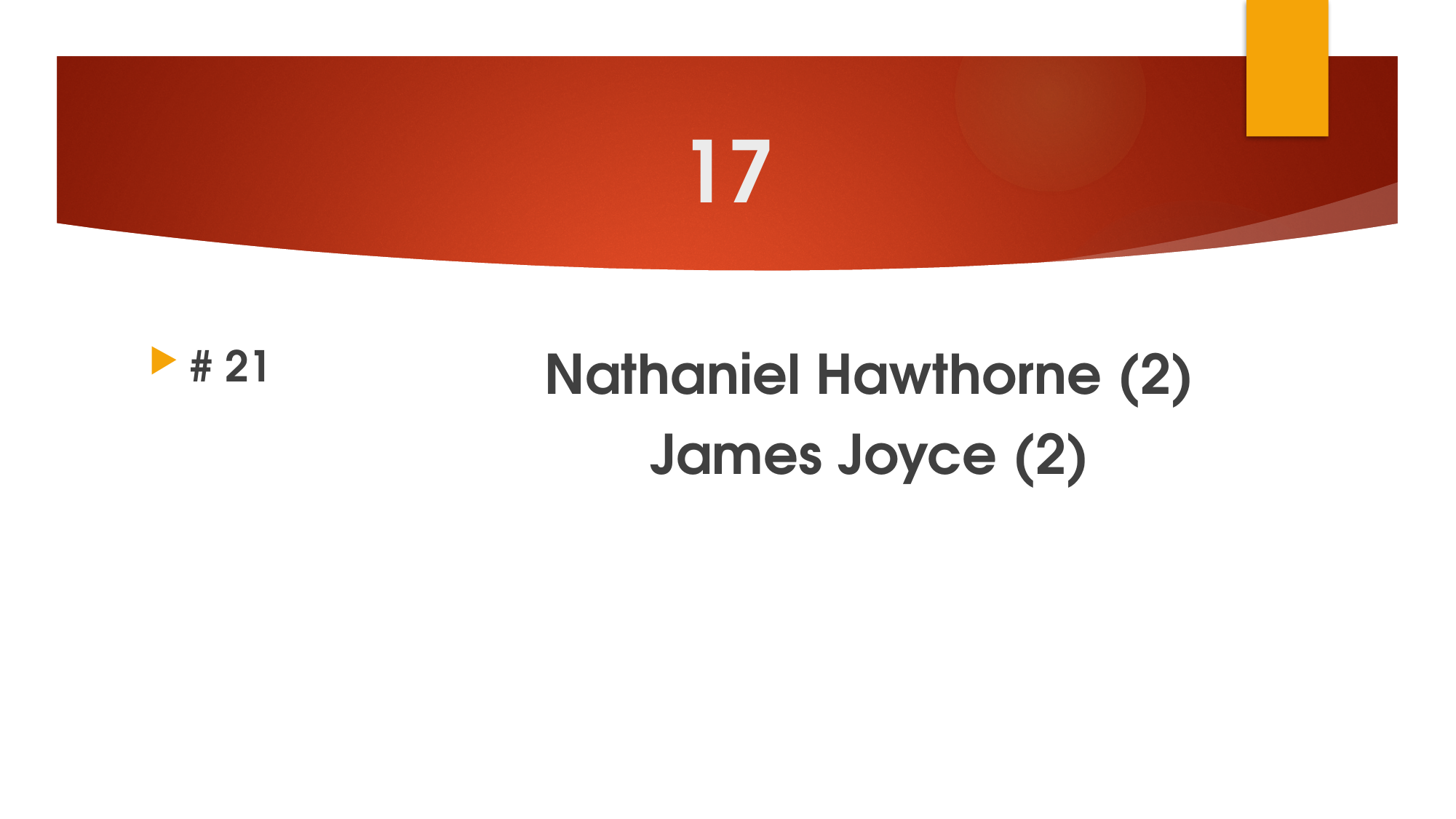

# 17
# 21
Nathaniel Hawthorne (2)
James Joyce (2)